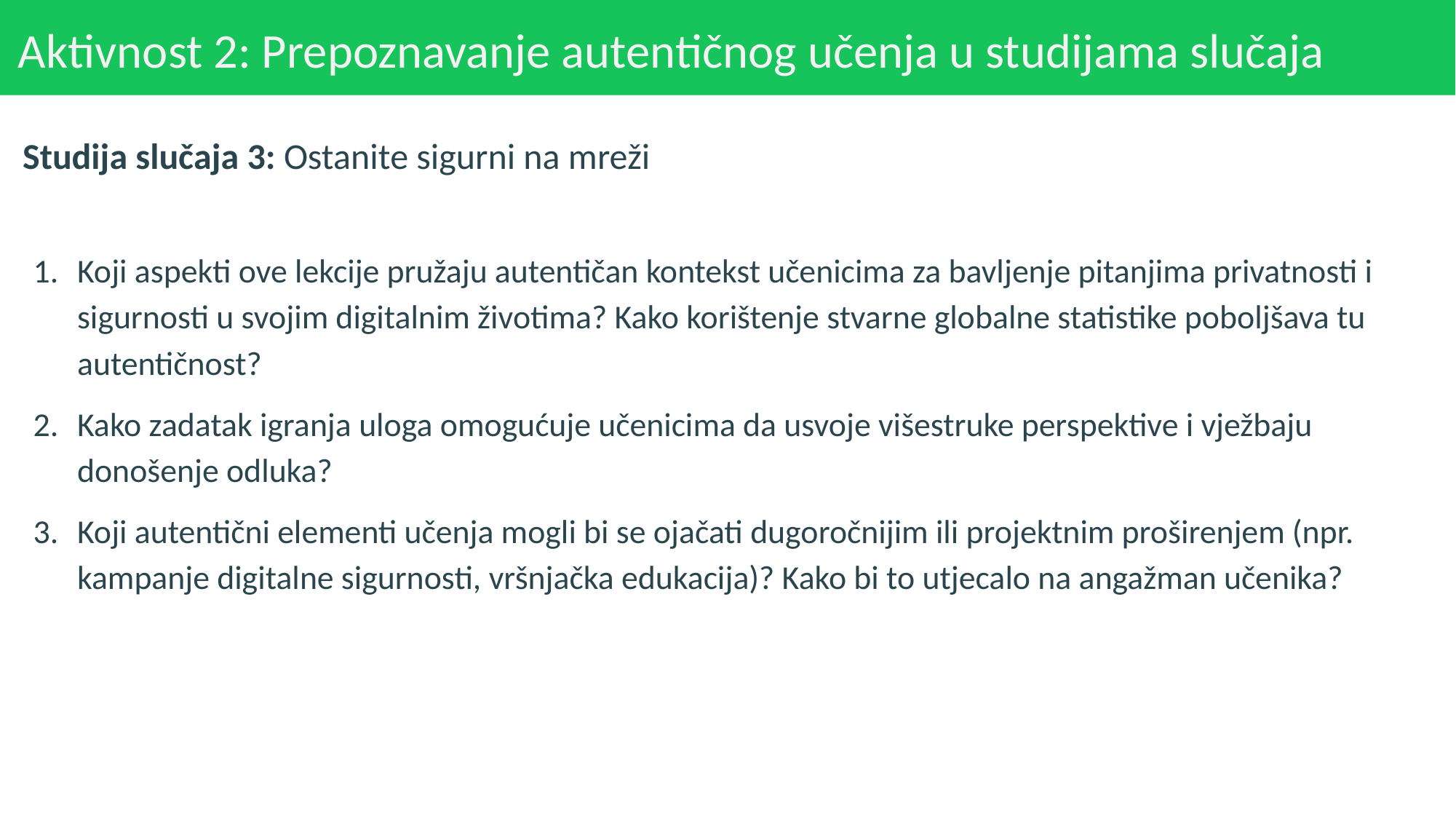

# Aktivnost 2: Prepoznavanje autentičnog učenja u studijama slučaja
Studija slučaja 3: Ostanite sigurni na mreži

Koji aspekti ove lekcije pružaju autentičan kontekst učenicima za bavljenje pitanjima privatnosti i sigurnosti u svojim digitalnim životima? Kako korištenje stvarne globalne statistike poboljšava tu autentičnost?
Kako zadatak igranja uloga omogućuje učenicima da usvoje višestruke perspektive i vježbaju donošenje odluka?
Koji autentični elementi učenja mogli bi se ojačati dugoročnijim ili projektnim proširenjem (npr. kampanje digitalne sigurnosti, vršnjačka edukacija)? Kako bi to utjecalo na angažman učenika?